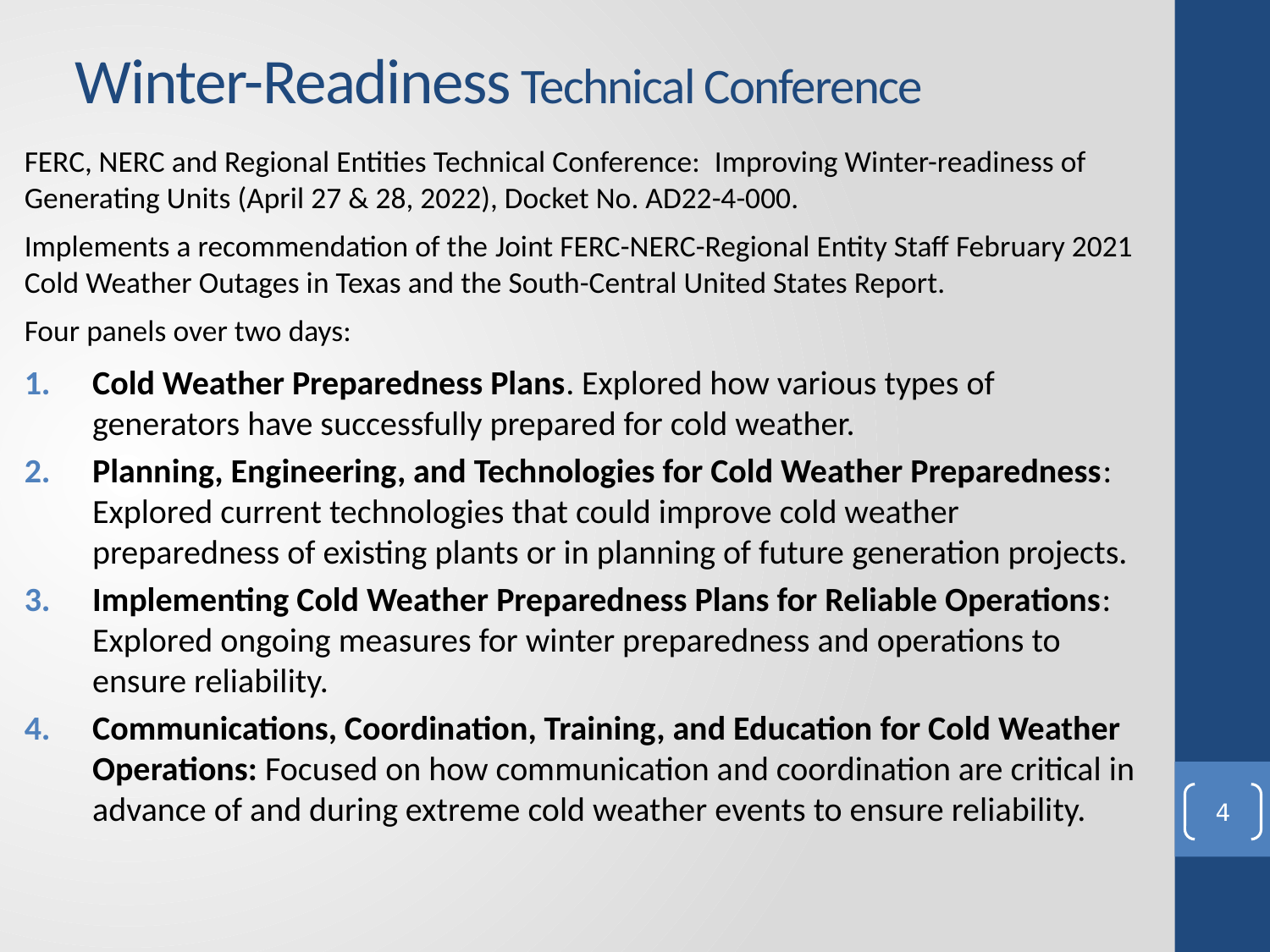

# Winter-Readiness Technical Conference
FERC, NERC and Regional Entities Technical Conference:  Improving Winter-readiness of Generating Units (April 27 & 28, 2022), Docket No. AD22-4-000.
Implements a recommendation of the Joint FERC-NERC-Regional Entity Staff February 2021 Cold Weather Outages in Texas and the South-Central United States Report.
Four panels over two days:
Cold Weather Preparedness Plans. Explored how various types of generators have successfully prepared for cold weather.
Planning, Engineering, and Technologies for Cold Weather Preparedness: Explored current technologies that could improve cold weather preparedness of existing plants or in planning of future generation projects.
Implementing Cold Weather Preparedness Plans for Reliable Operations: Explored ongoing measures for winter preparedness and operations to ensure reliability.
Communications, Coordination, Training, and Education for Cold Weather Operations: Focused on how communication and coordination are critical in advance of and during extreme cold weather events to ensure reliability.

4